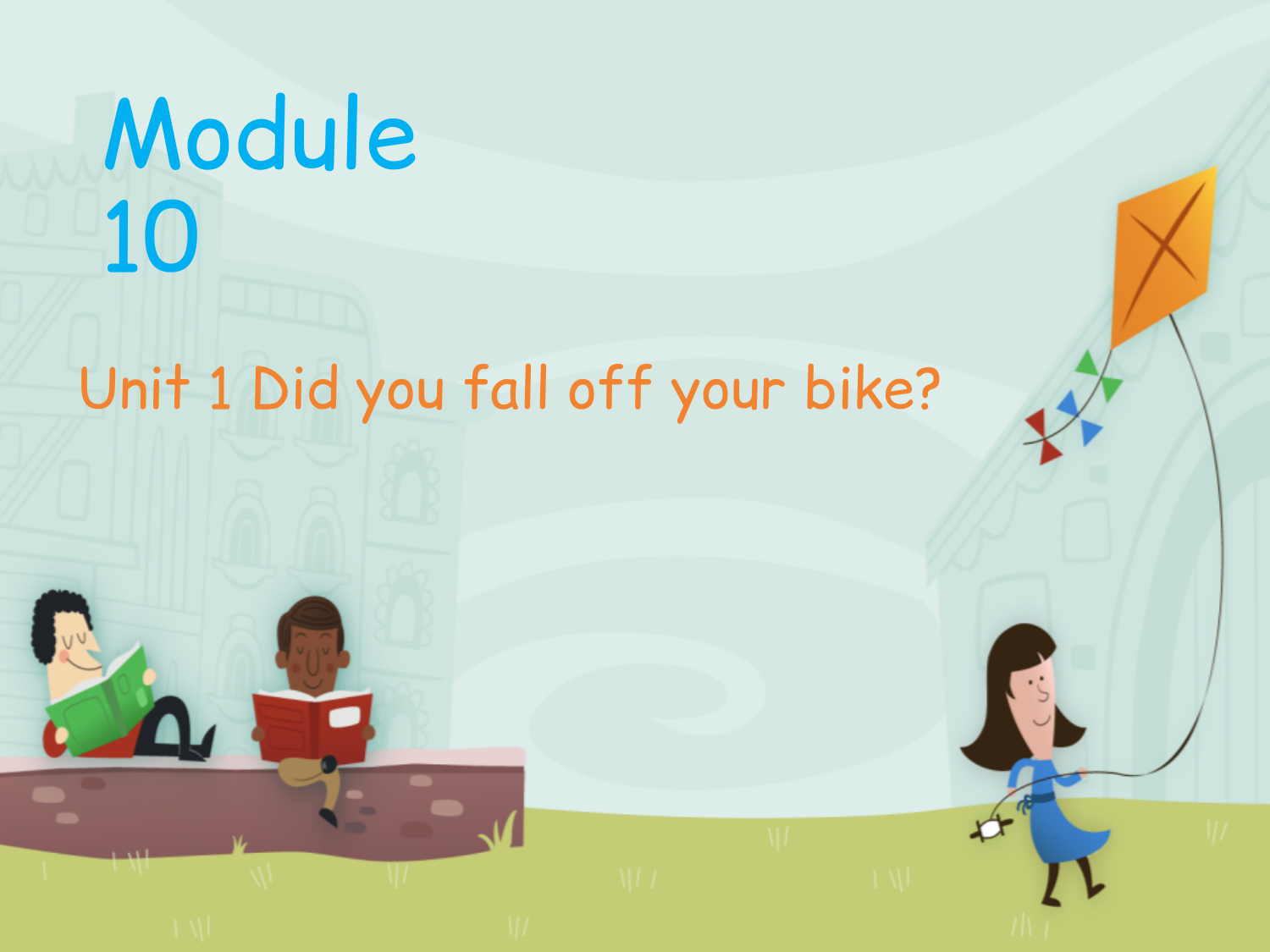

# Module 10
Unit 1 Did you fall off your bike?